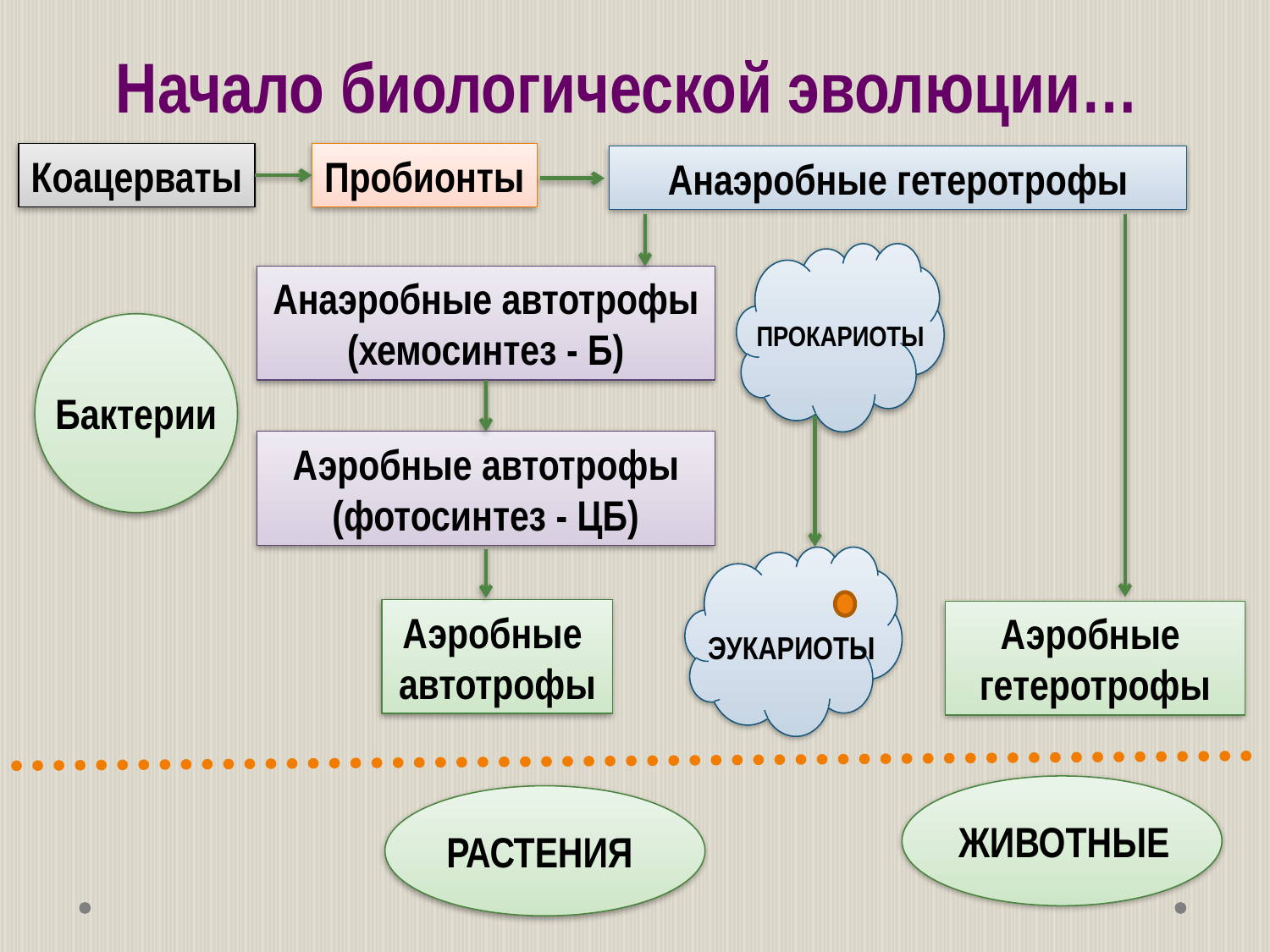

Начало биологической эволюции…
Коацерваты
Пробионты
Анаэробные гетеротрофы

ПРОКАРИОТЫ
Анаэробные автотрофы
(хемосинтез - Б)

Бактерии
Аэробные автотрофы
(фотосинтез - ЦБ)

ЭУКАРИОТЫ

Аэробные
автотрофы
Аэробные
гетеротрофы

ЖИВОТНЫЕ

РАСТЕНИЯ